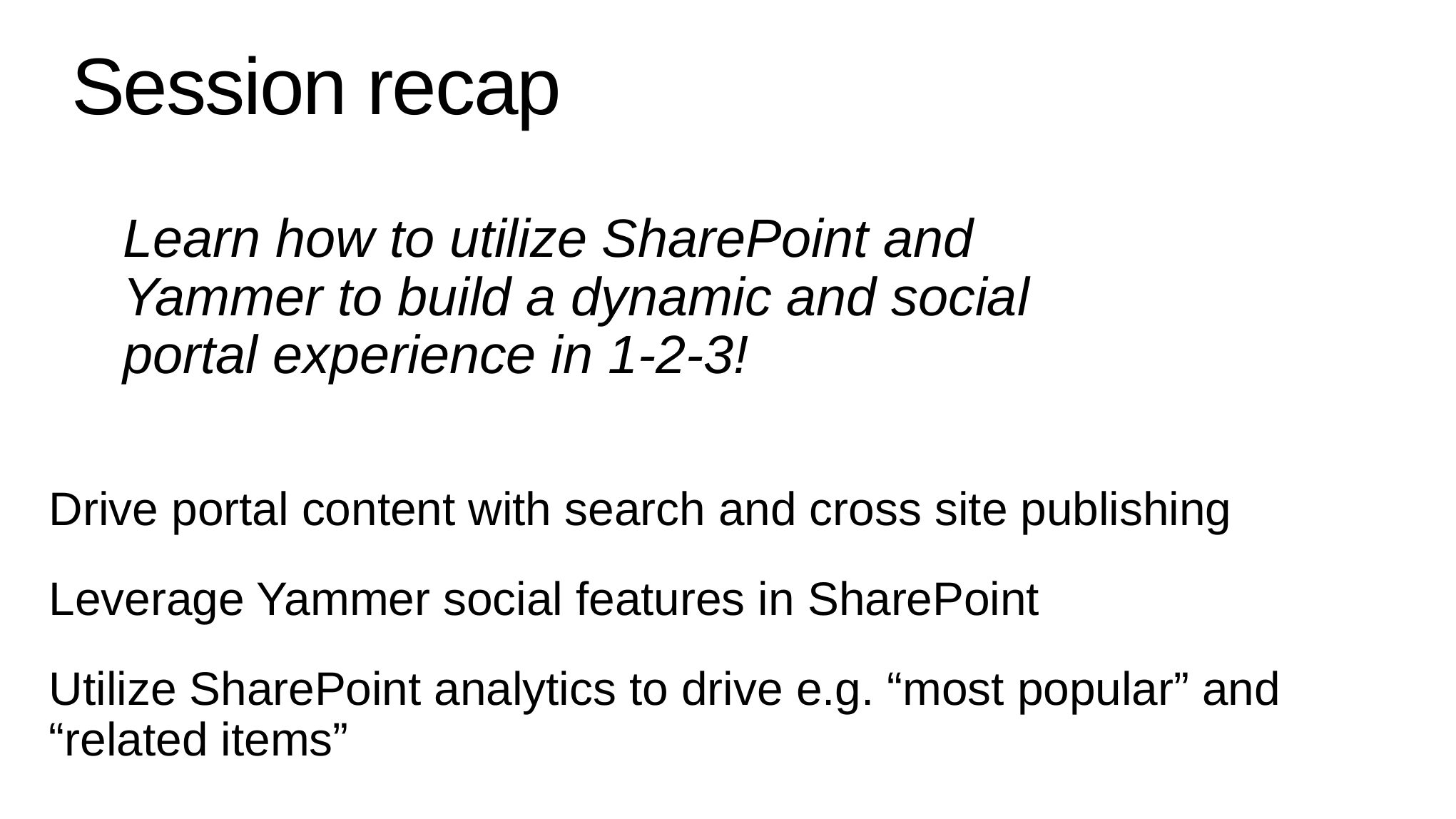

# Session recap
Learn how to utilize SharePoint and
Yammer to build a dynamic and social
portal experience in 1-2-3!

Drive portal content with search and cross site publishing

Leverage Yammer social features in SharePoint

Utilize SharePoint analytics to drive e.g. “most popular” and “related items”